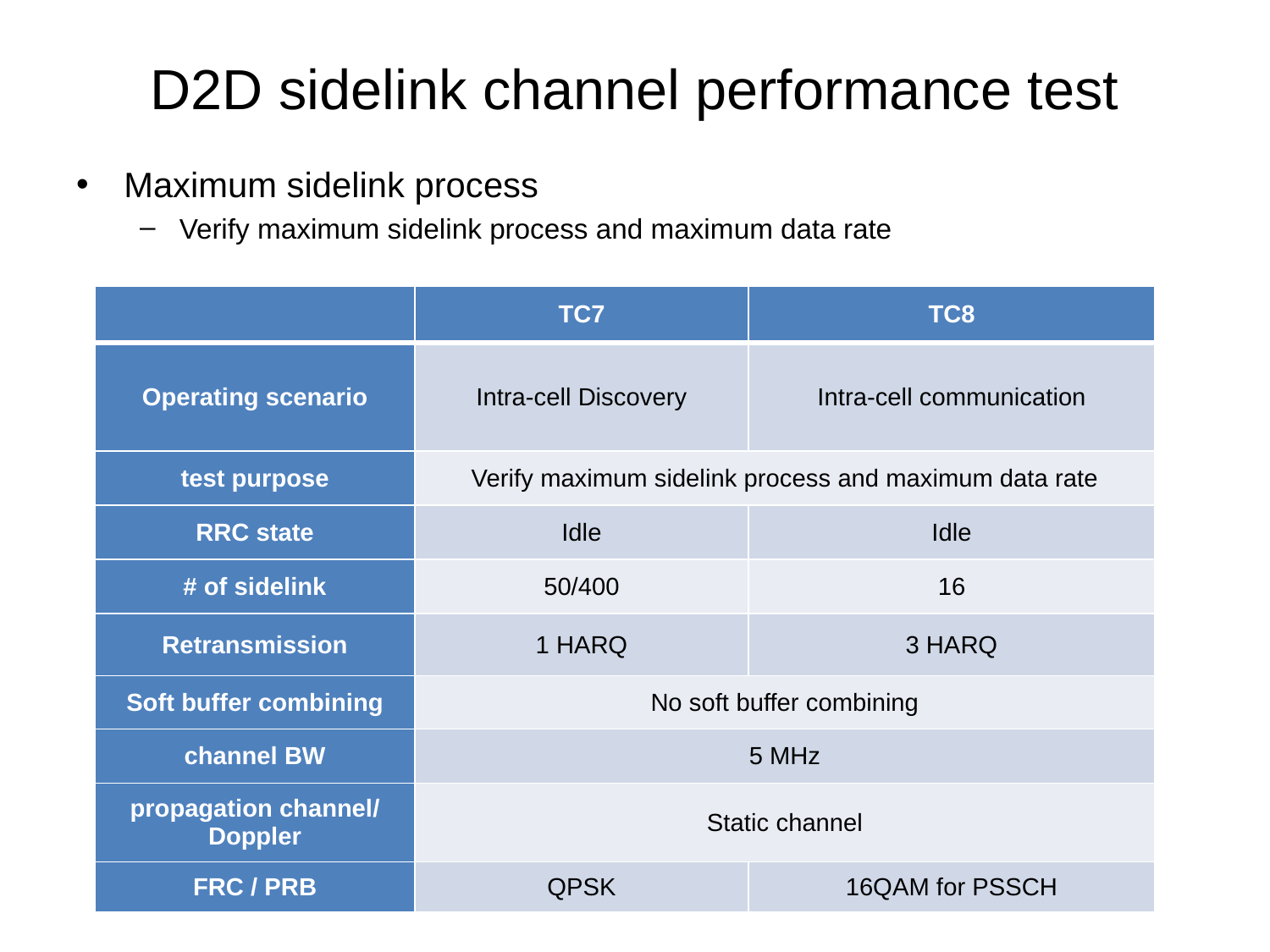

# D2D sidelink channel performance test
Maximum sidelink process
Verify maximum sidelink process and maximum data rate
|  | TC7 | TC8 |
| --- | --- | --- |
| Operating scenario | Intra-cell Discovery | Intra-cell communication |
| test purpose | Verify maximum sidelink process and maximum data rate |  |
| RRC state | Idle | Idle |
| # of sidelink | 50/400 | 16 |
| Retransmission | 1 HARQ | 3 HARQ |
| Soft buffer combining | No soft buffer combining |  |
| channel BW | 5 MHz |  |
| propagation channel/ Doppler | Static channel |  |
| FRC / PRB | QPSK | 16QAM for PSSCH |